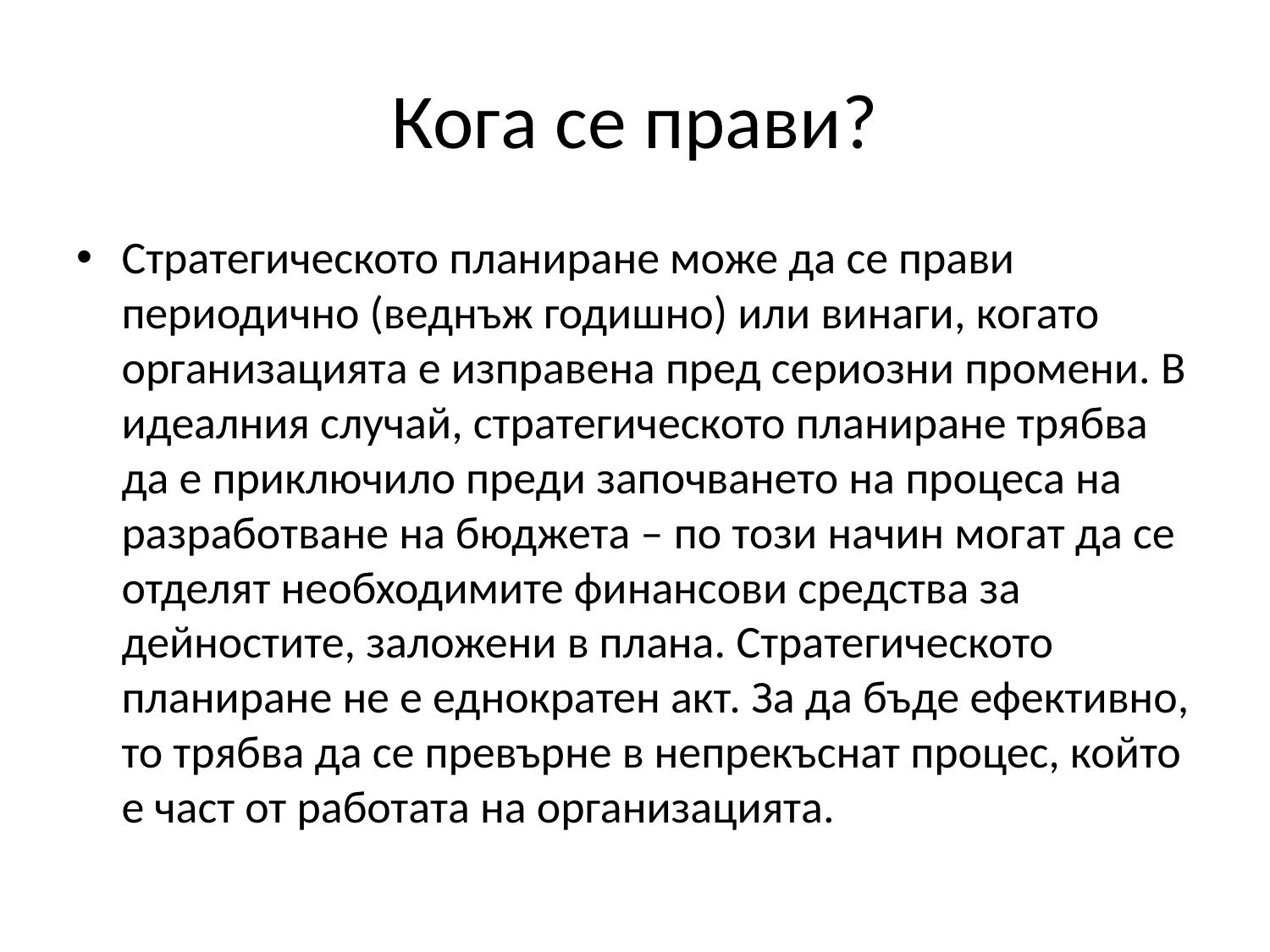

# Кога се прави?
Стратегическото планиране може да се прави периодично (веднъж годишно) или винаги, когато организацията е изправена пред сериозни промени. В идеалния случай, стратегическото планиране трябва да е приключило преди започването на процеса на разработване на бюджета – по този начин могат да се отделят необходимите финансови средства за дейностите, заложени в плана. Стратегическото планиране не е еднократен акт. За да бъде ефективно, то трябва да се превърне в непрекъснат процес, който е част от работата на организацията.